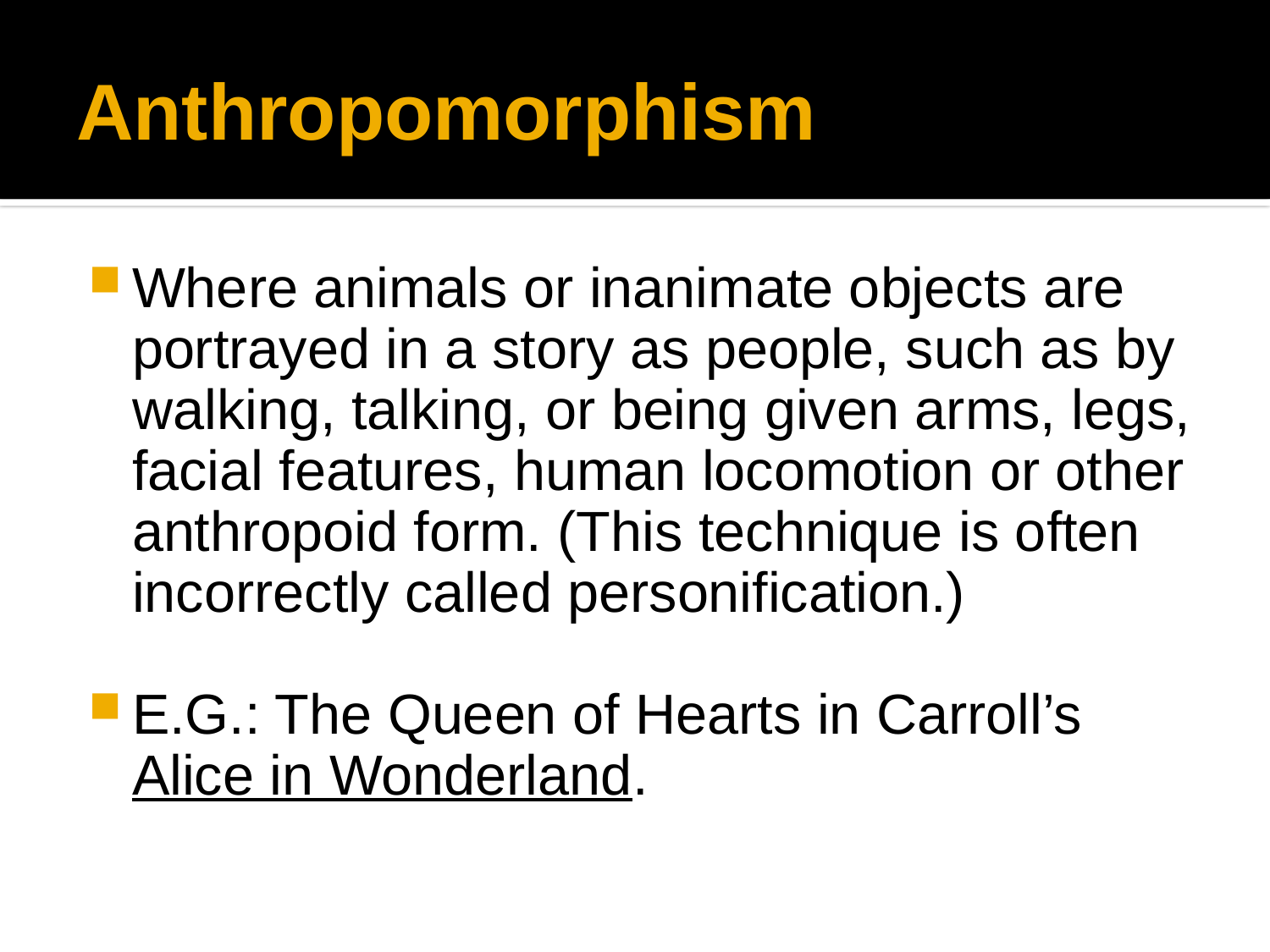

# Anthropomorphism
Where animals or inanimate objects are portrayed in a story as people, such as by walking, talking, or being given arms, legs, facial features, human locomotion or other anthropoid form. (This technique is often incorrectly called personification.)

E.G.: The Queen of Hearts in Carroll’s Alice in Wonderland.